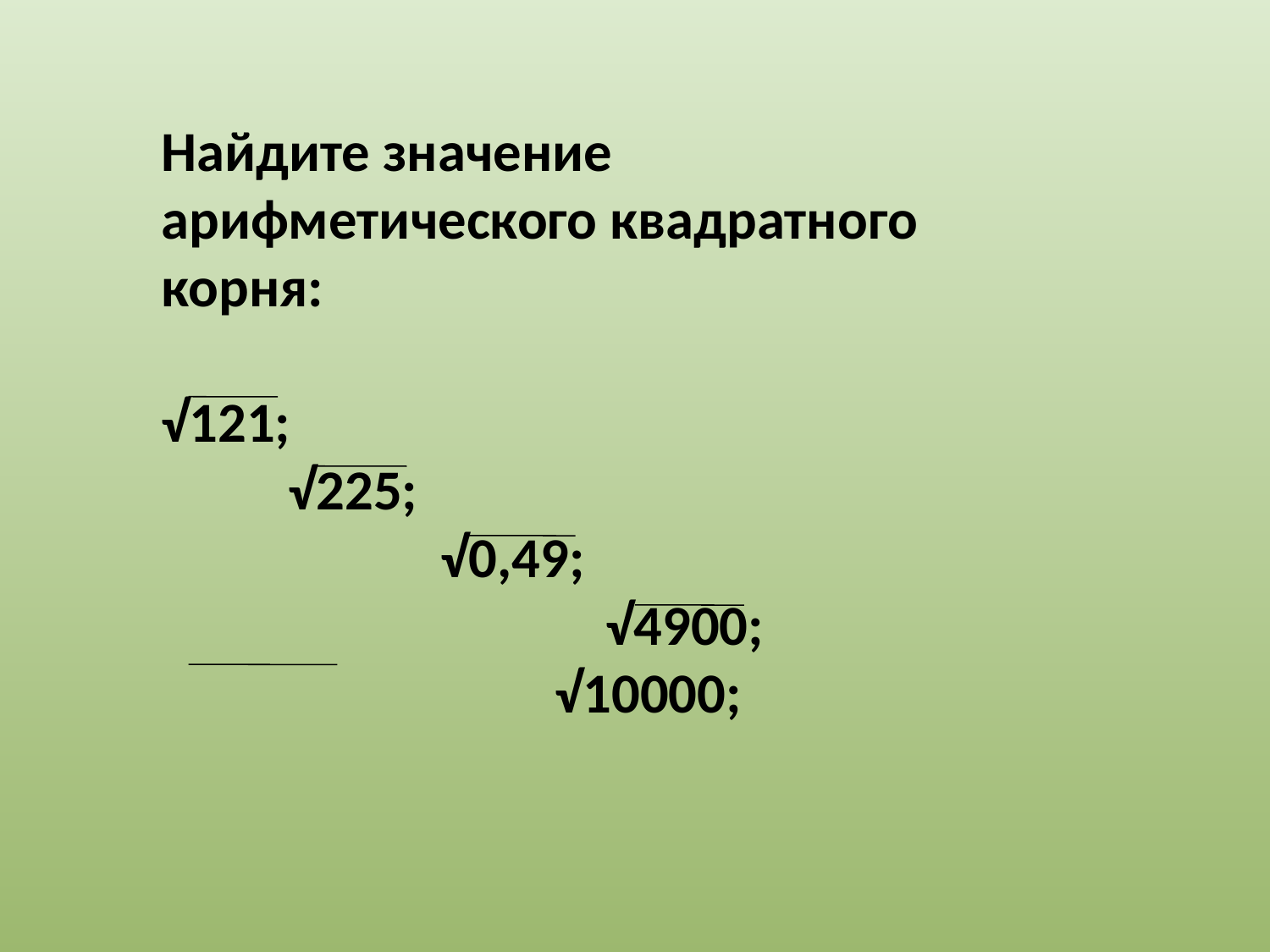

Найдите значение арифметического квадратного корня:

√121;
          √225;
                      √0,49;
                                   √4900;                                                   √10000;